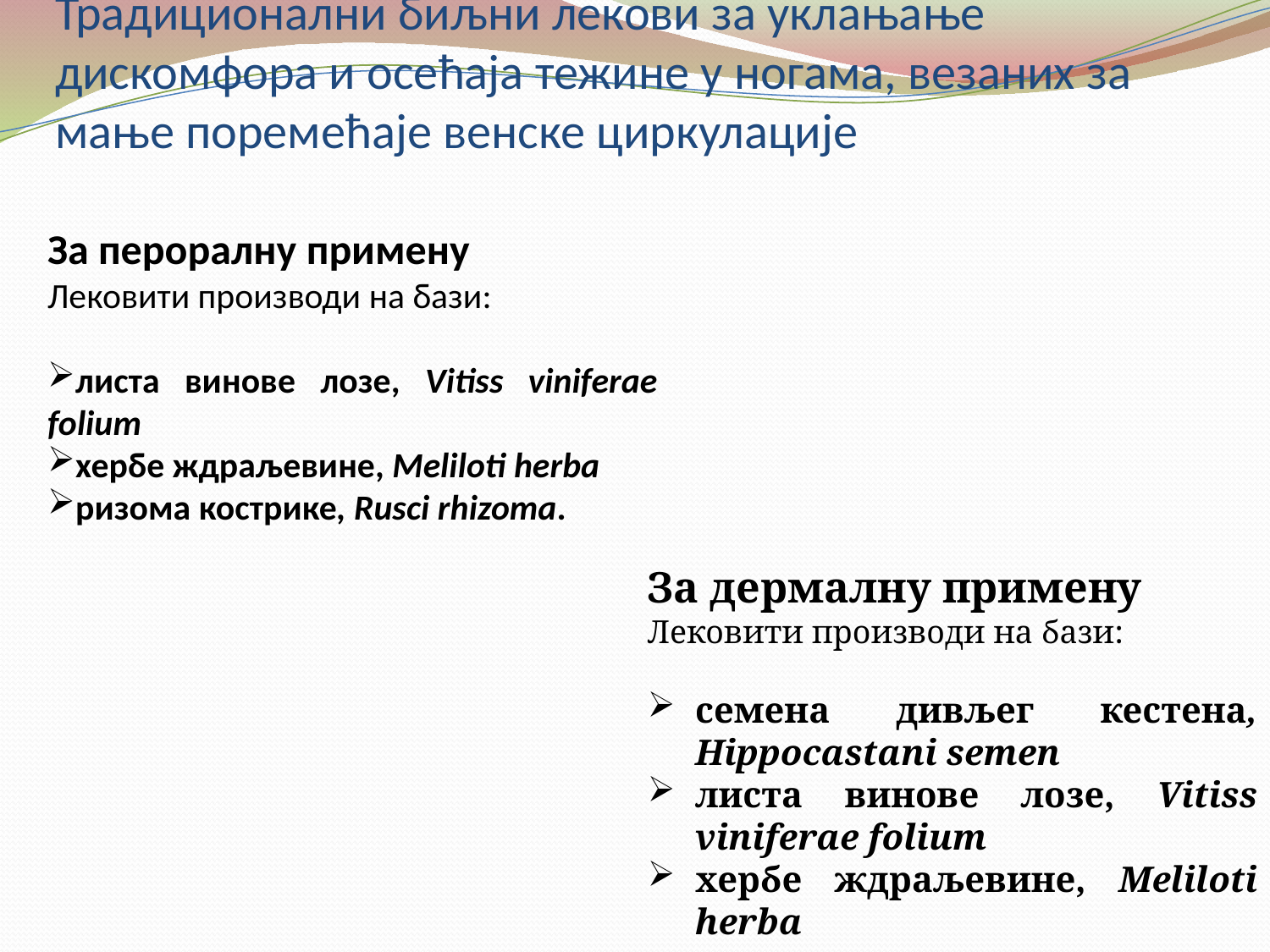

# Традиционални биљни лекови за уклањање дискомфора и осећаја тежине у ногама, везаних за мање поремећаје венске циркулације

За пероралну примену
Лековити производи на бази:

листа винове лозе, Vitiss viniferae folium
хербе ждраљевине, Meliloti herba
ризома кострике, Rusci rhizoma.
За дермалну примену
Лековити производи на бази:

семена дивљег кестена, Hippocastani semen
листа винове лозе, Vitiss viniferae folium
хербе ждраљевине, Meliloti herba